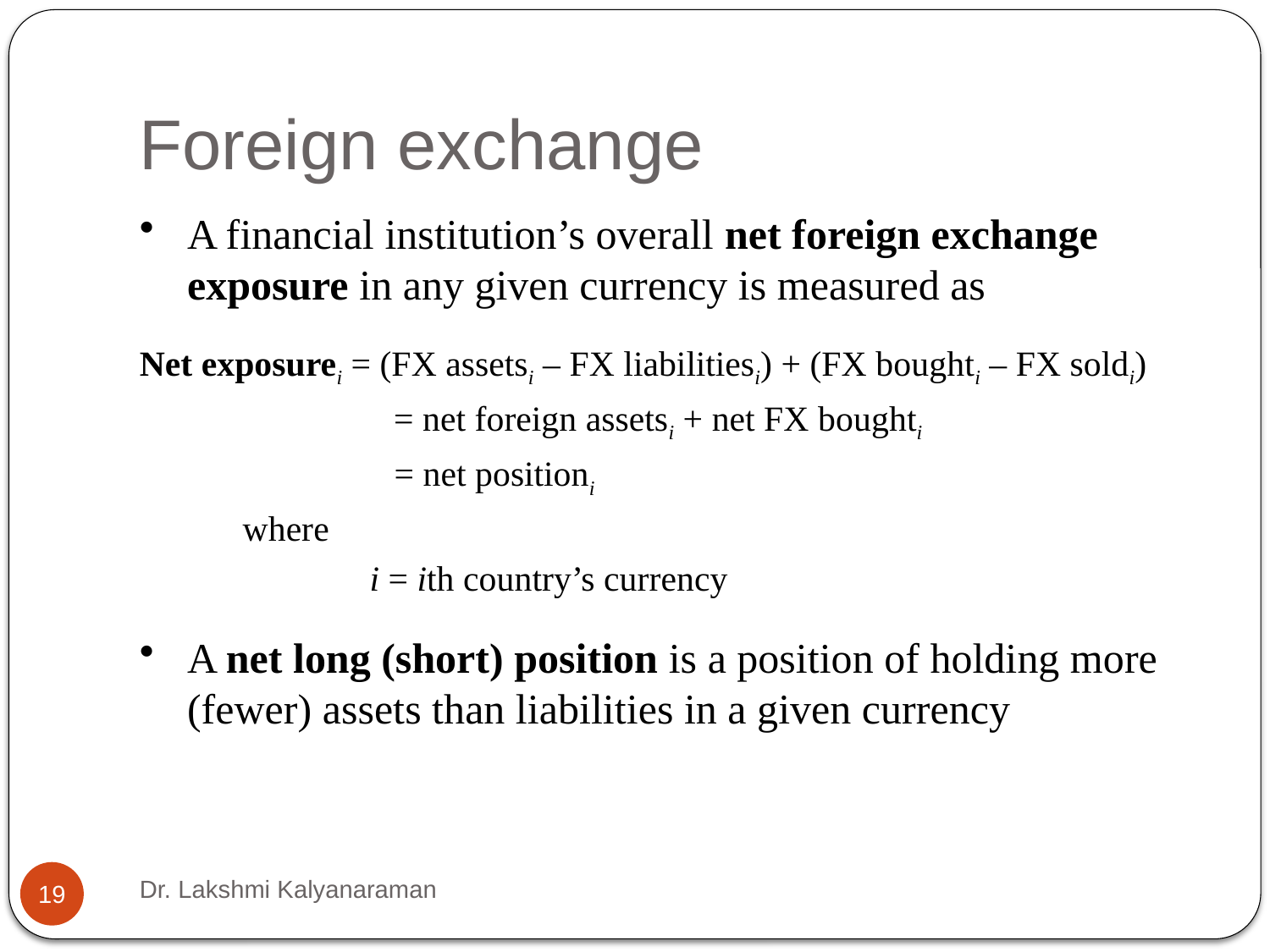

# Foreign exchange
A financial institution’s overall net foreign exchange exposure in any given currency is measured as

Net exposurei = (FX assetsi – FX liabilitiesi) + (FX boughti – FX soldi)
		             = net foreign assetsi + net FX boughti
		         = net positioni
	where
		i = ith country’s currency

A net long (short) position is a position of holding more (fewer) assets than liabilities in a given currency

Dr. Lakshmi Kalyanaraman
19